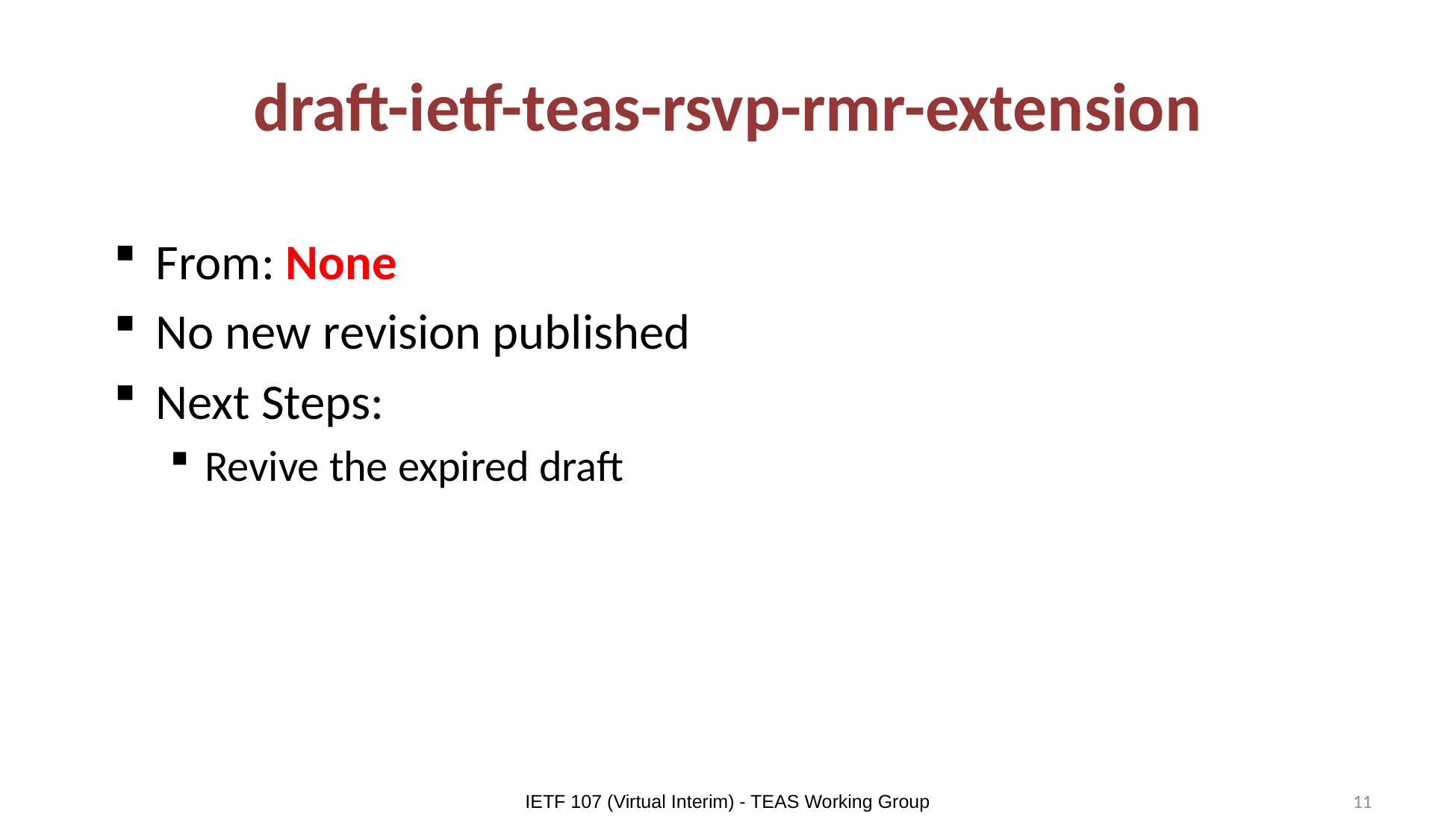

# draft-ietf-teas-rsvp-rmr-extension
From: None
No new revision published
Next Steps:
Revive the expired draft
IETF 107 (Virtual Interim) - TEAS Working Group
11